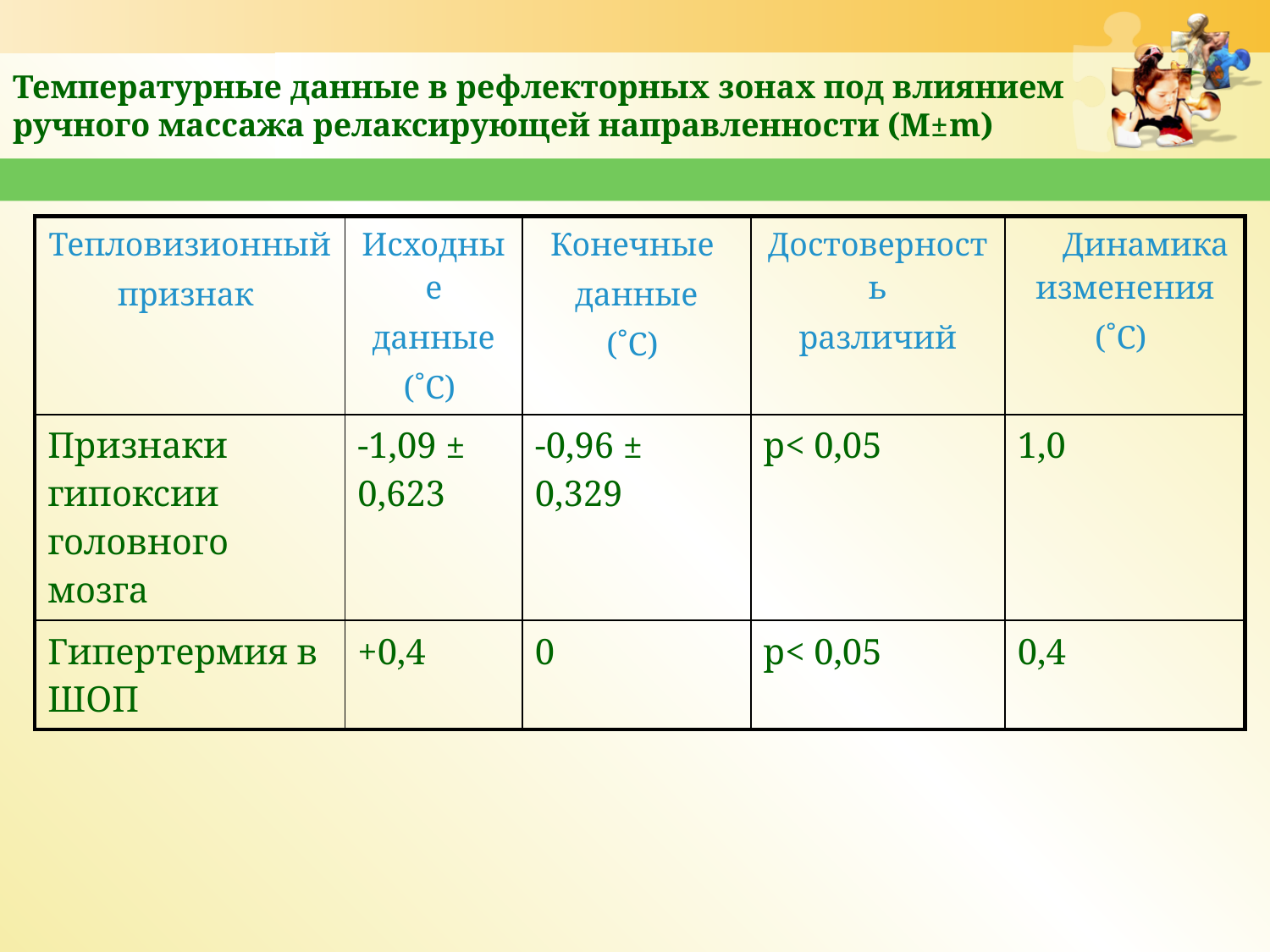

# Температурные данные в рефлекторных зонах под влиянием ручного массажа релаксирующей направленности (M±m)
| Тепловизионный признак | Исходные данные (˚С) | Конечные данные (˚С) | Достоверность различий | Динамика изменения (˚С) |
| --- | --- | --- | --- | --- |
| Признаки гипоксии головного мозга | -1,09 ± 0,623 | -0,96 ± 0,329 | p< 0,05 | 1,0 |
| Гипертермия в ШОП | +0,4 | 0 | p< 0,05 | 0,4 |